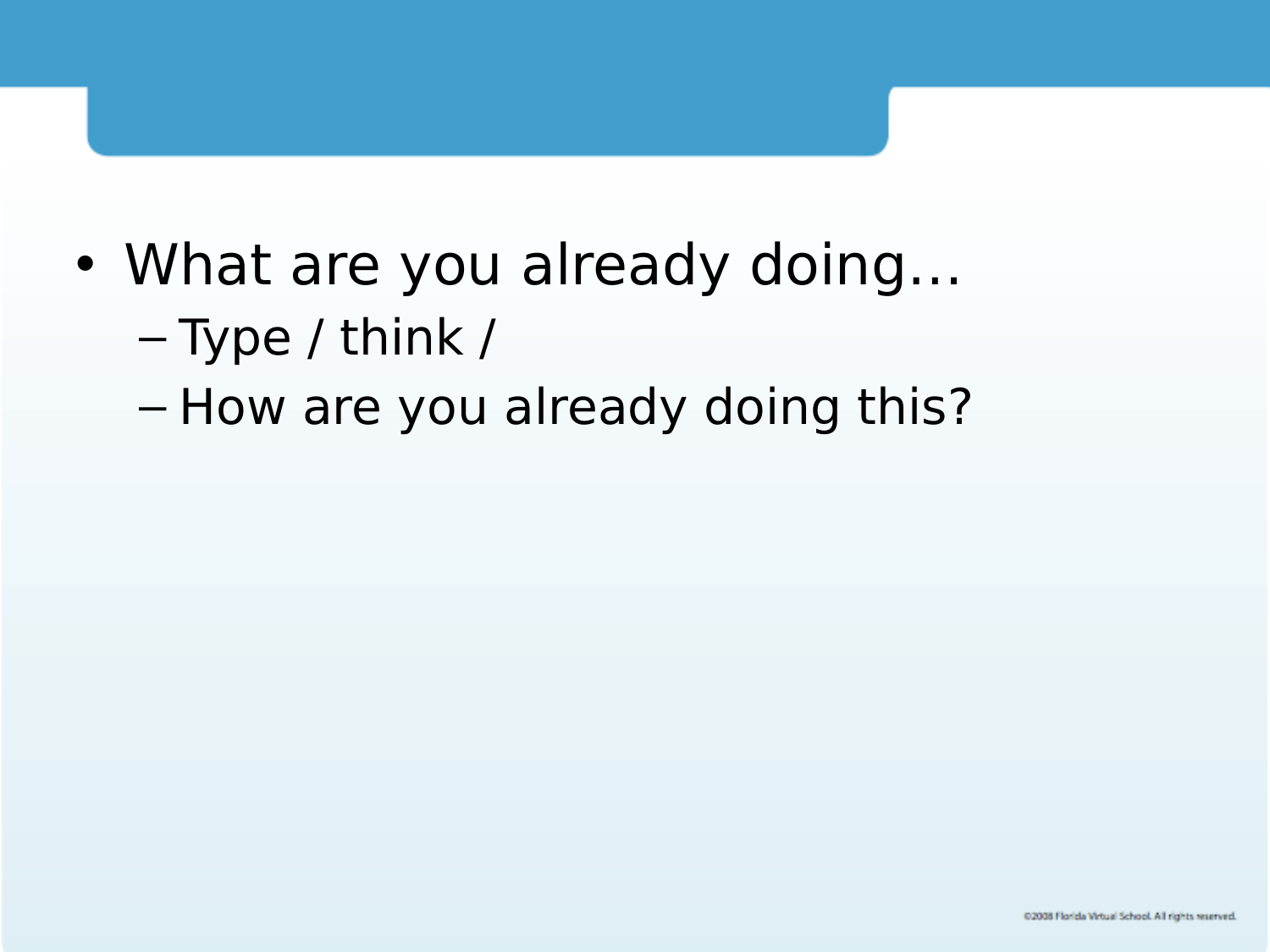

#
What are you already doing…
Type / think /
How are you already doing this?